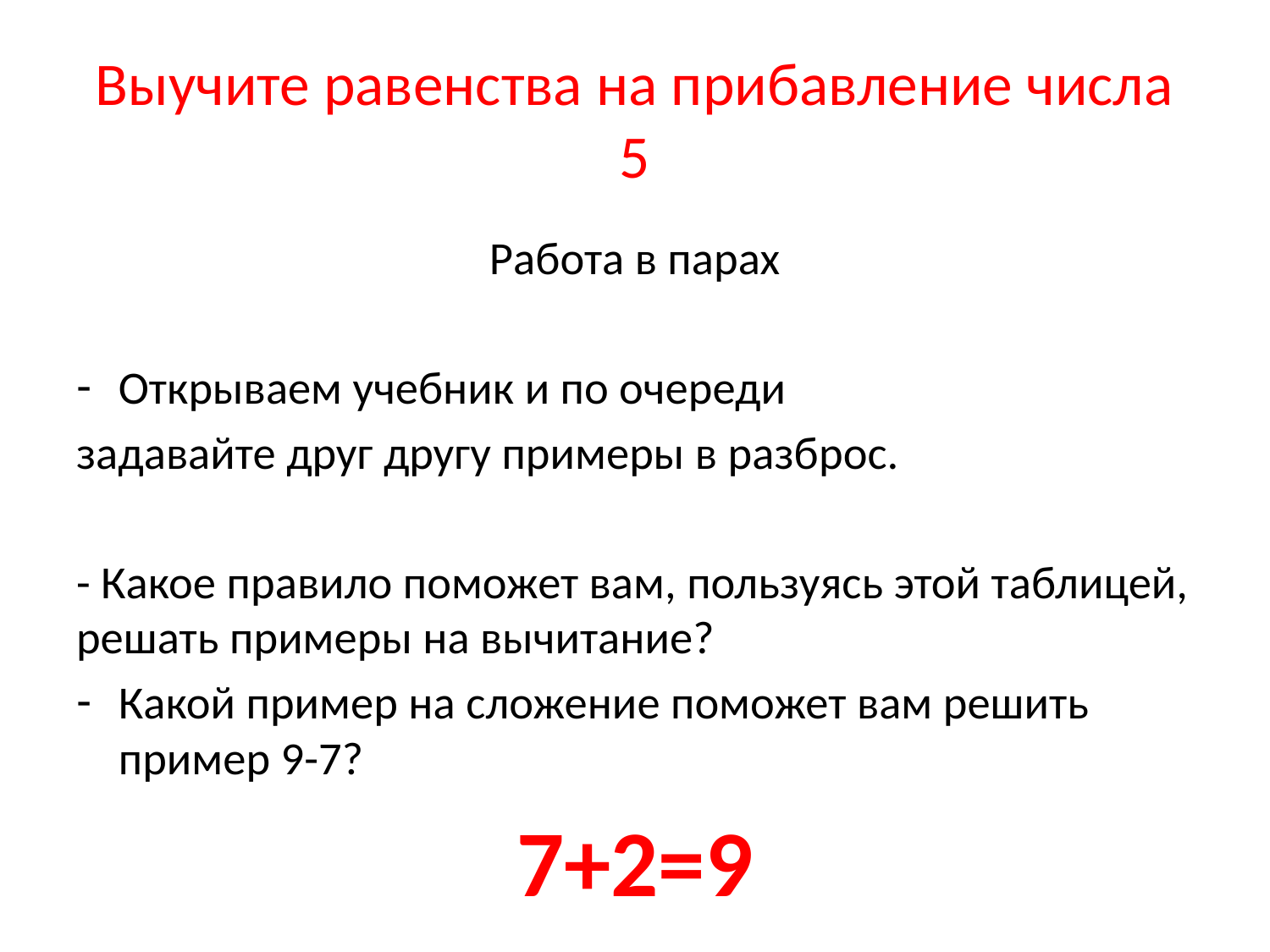

# Выучите равенства на прибавление числа 5
Работа в парах

Открываем учебник и по очереди
задавайте друг другу примеры в разброс.

- Какое правило поможет вам, пользуясь этой таблицей, решать примеры на вычитание?
Какой пример на сложение поможет вам решить пример 9-7?
7+2=9